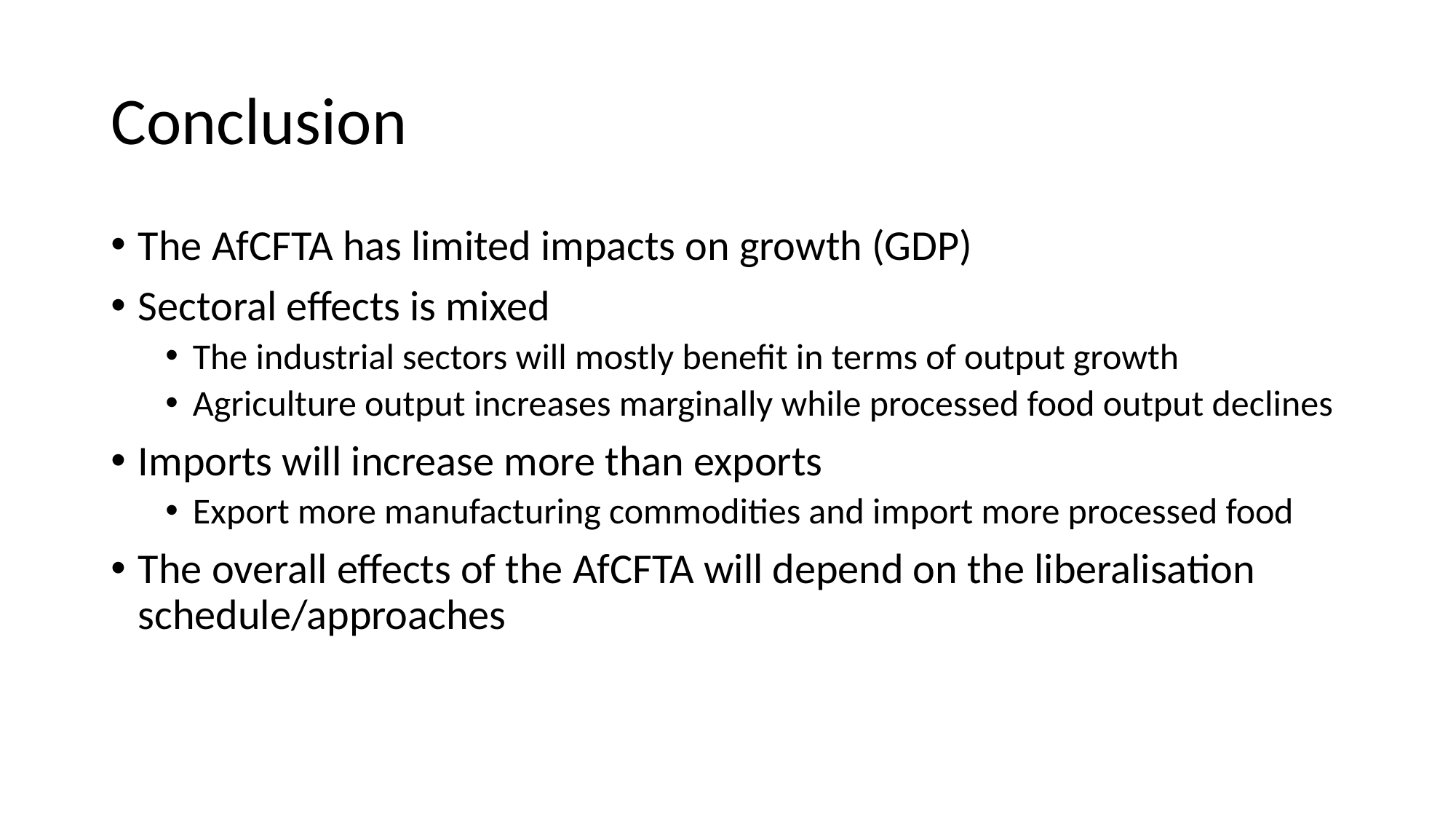

# Conclusion
The AfCFTA has limited impacts on growth (GDP)
Sectoral effects is mixed
The industrial sectors will mostly benefit in terms of output growth
Agriculture output increases marginally while processed food output declines
Imports will increase more than exports
Export more manufacturing commodities and import more processed food
The overall effects of the AfCFTA will depend on the liberalisation schedule/approaches